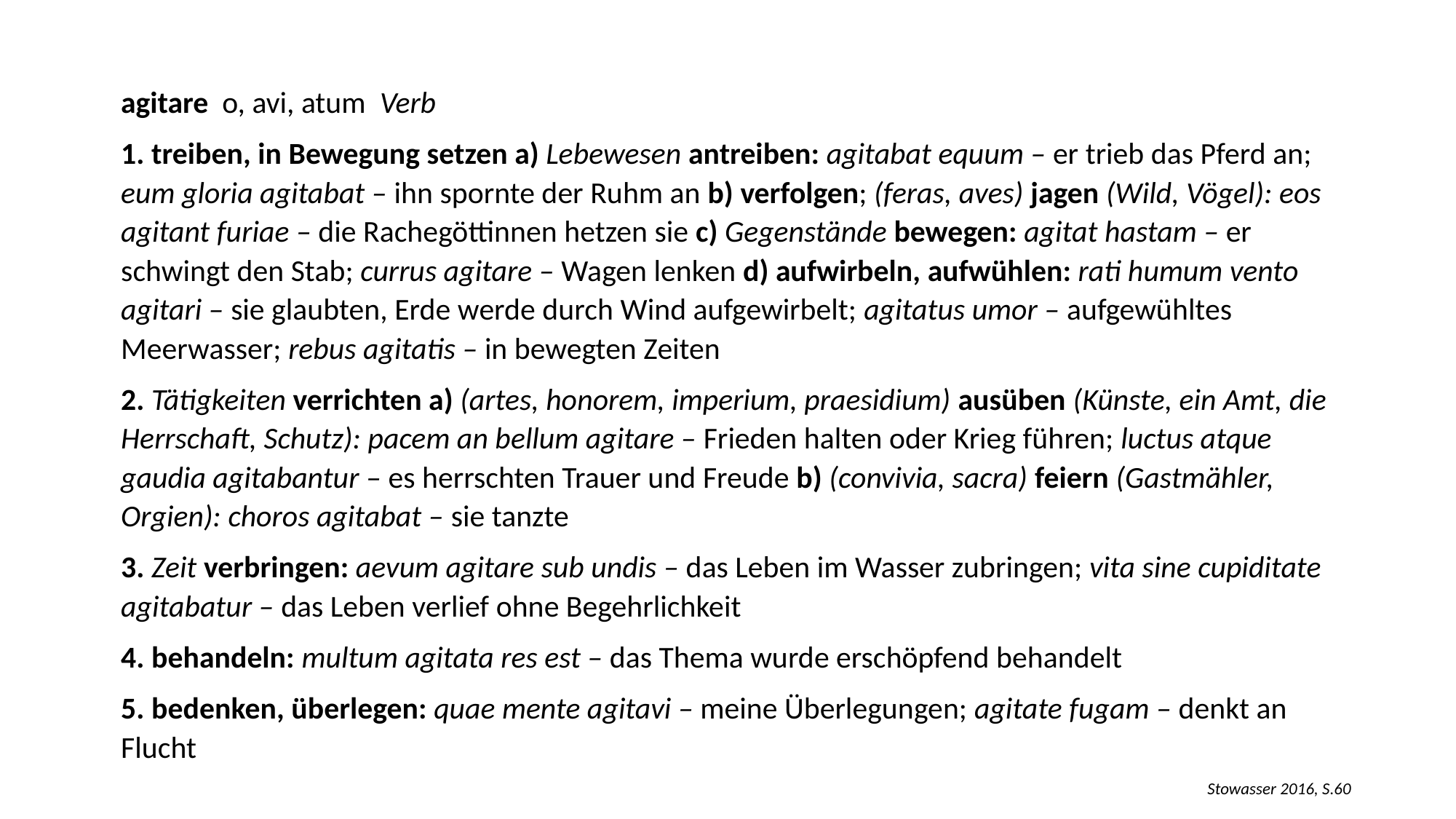

agitare  o, avi, atum  Verb
1. treiben, in Bewegung setzen a) Lebewesen antreiben: agitabat equum – er trieb das Pferd an; eum gloria agitabat – ihn spornte der Ruhm an b) verfolgen; (feras, aves) jagen (Wild, Vögel): eos agitant furiae – die Rachegöttinnen hetzen sie c) Gegenstände bewegen: agitat hastam – er schwingt den Stab; currus agitare – Wagen lenken d) aufwirbeln, aufwühlen: rati humum vento agitari – sie glaubten, Erde werde durch Wind aufgewirbelt; agitatus umor – aufgewühltes Meerwasser; rebus agitatis – in bewegten Zeiten
2. Tätigkeiten verrichten a) (artes, honorem, imperium, praesidium) ausüben (Künste, ein Amt, die Herrschaft, Schutz): pacem an bellum agitare – Frieden halten oder Krieg führen; luctus atque gaudia agitabantur – es herrschten Trauer und Freude b) (convivia, sacra) feiern (Gastmähler, Orgien): choros agitabat – sie tanzte
3. Zeit verbringen: aevum agitare sub undis – das Leben im Wasser zubringen; vita sine cupiditate agitabatur – das Leben verlief ohne Begehrlichkeit
4. behandeln: multum agitata res est – das Thema wurde erschöpfend behandelt
5. bedenken, überlegen: quae mente agitavi – meine Überlegungen; agitate fugam – denkt an Flucht
Stowasser 2016, S.60